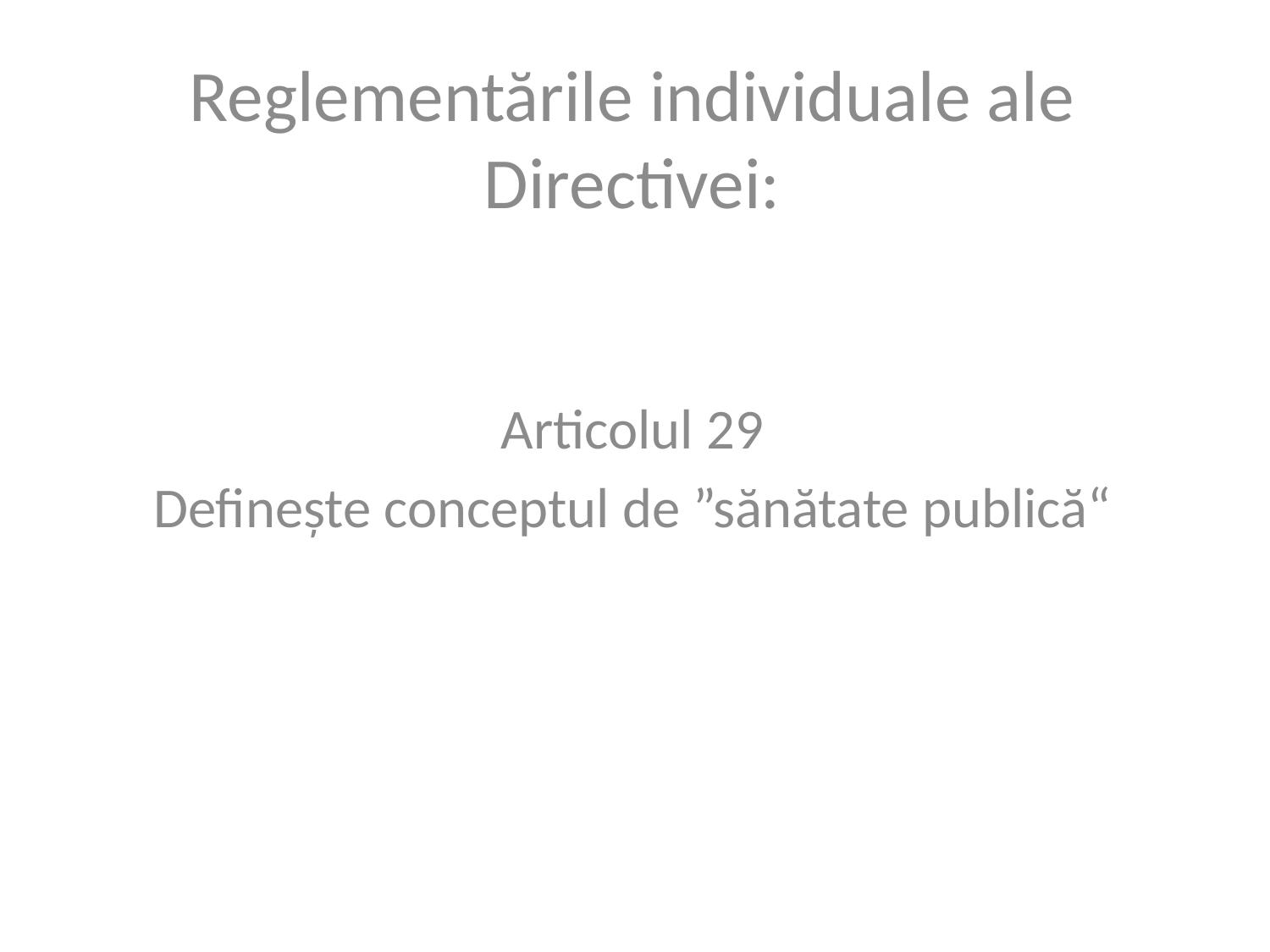

Reglementările individuale ale Directivei:

Articolul 29
Definește conceptul de ”sănătate publică“